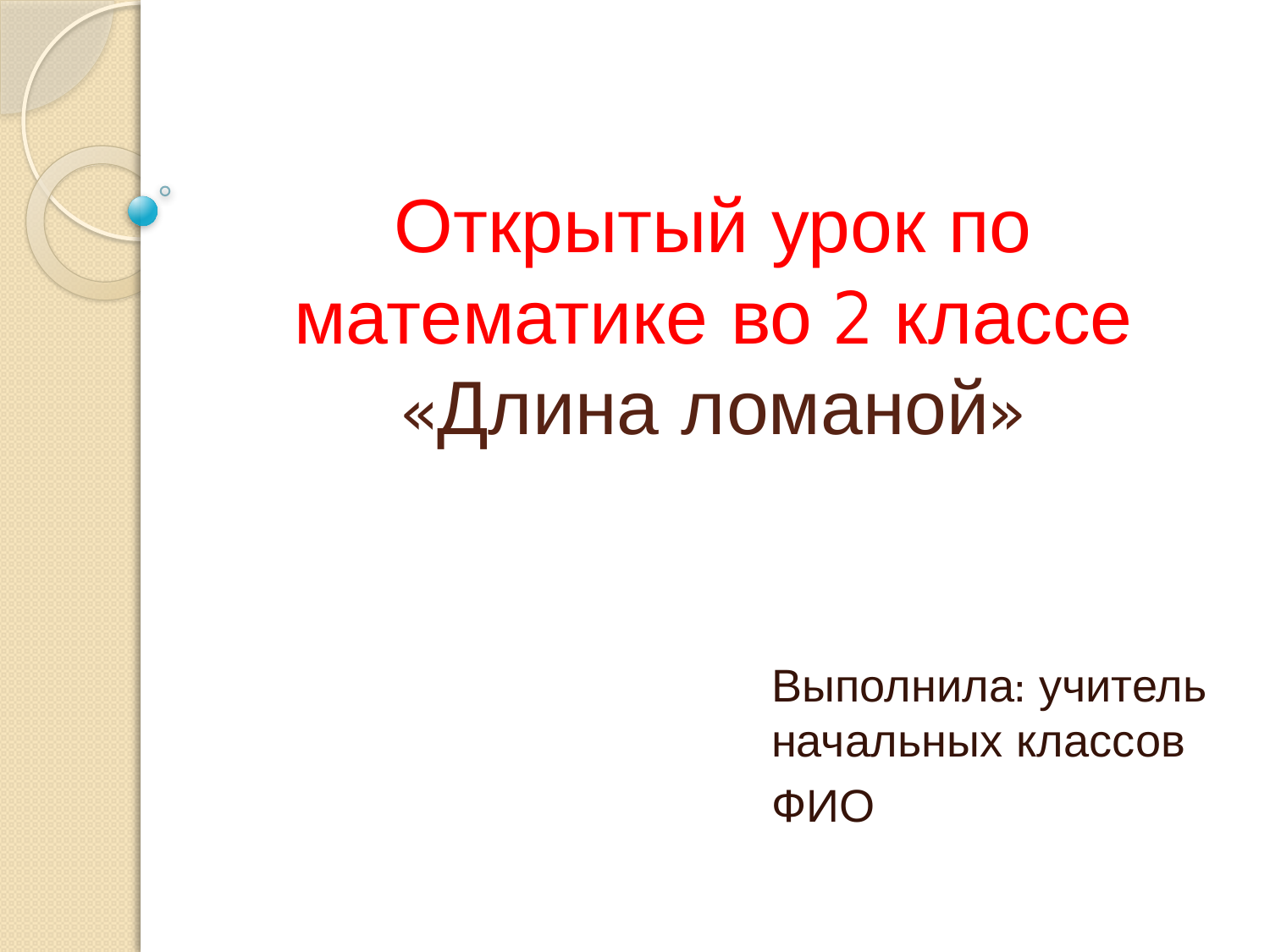

# Открытый урок по математике во 2 классе «Длина ломаной»
Выполнила: учитель начальных классов
ФИО